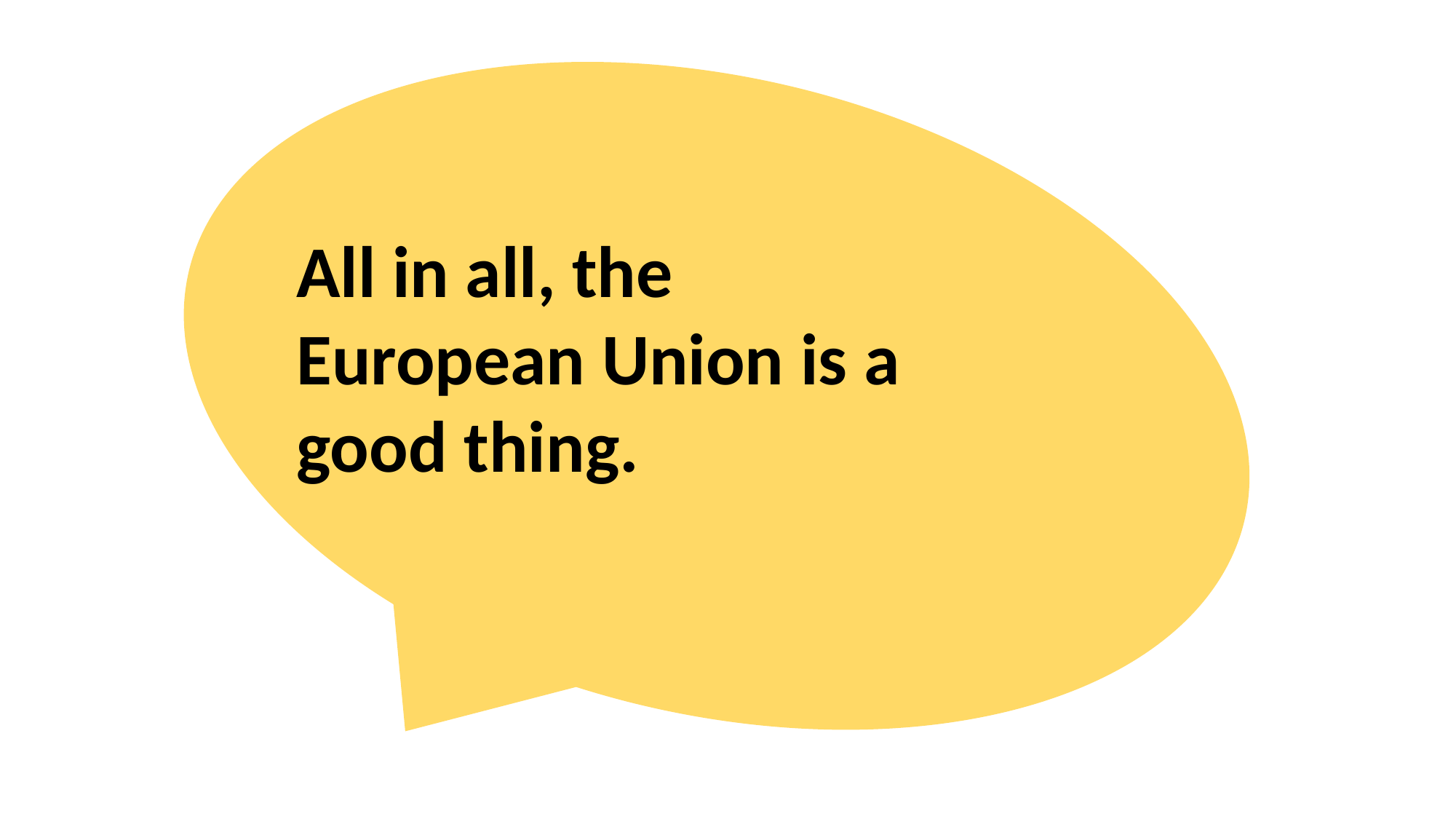

All in all, the
European Union is a
good thing.